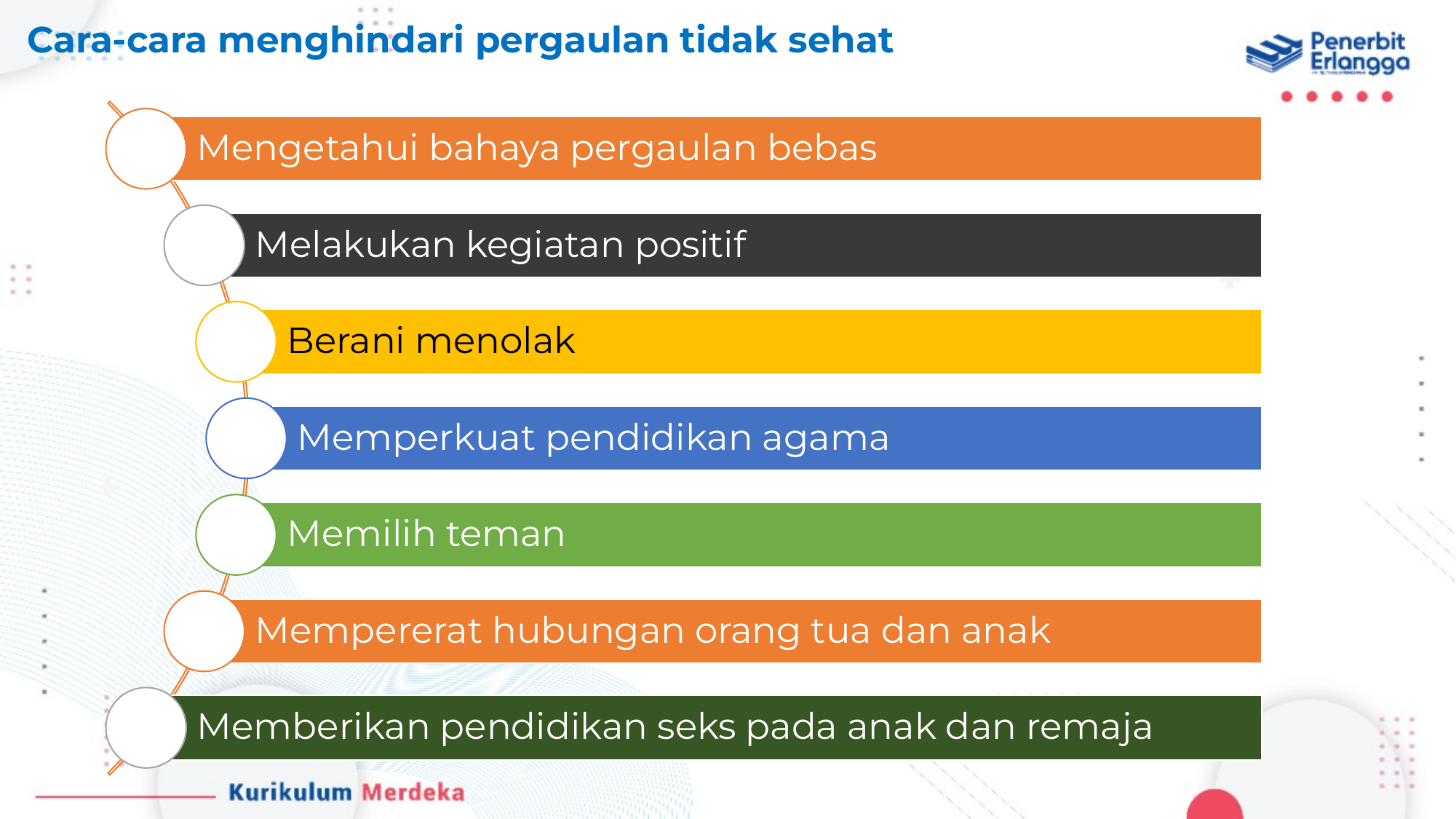

Cara-cara menghindari pergaulan tidak sehat
Mengetahui bahaya pergaulan bebas
Melakukan kegiatan positif
Berani menolak
Memperkuat pendidikan agama
Memilih teman
Mempererat hubungan orang tua dan anak
Memberikan pendidikan seks pada anak dan remaja